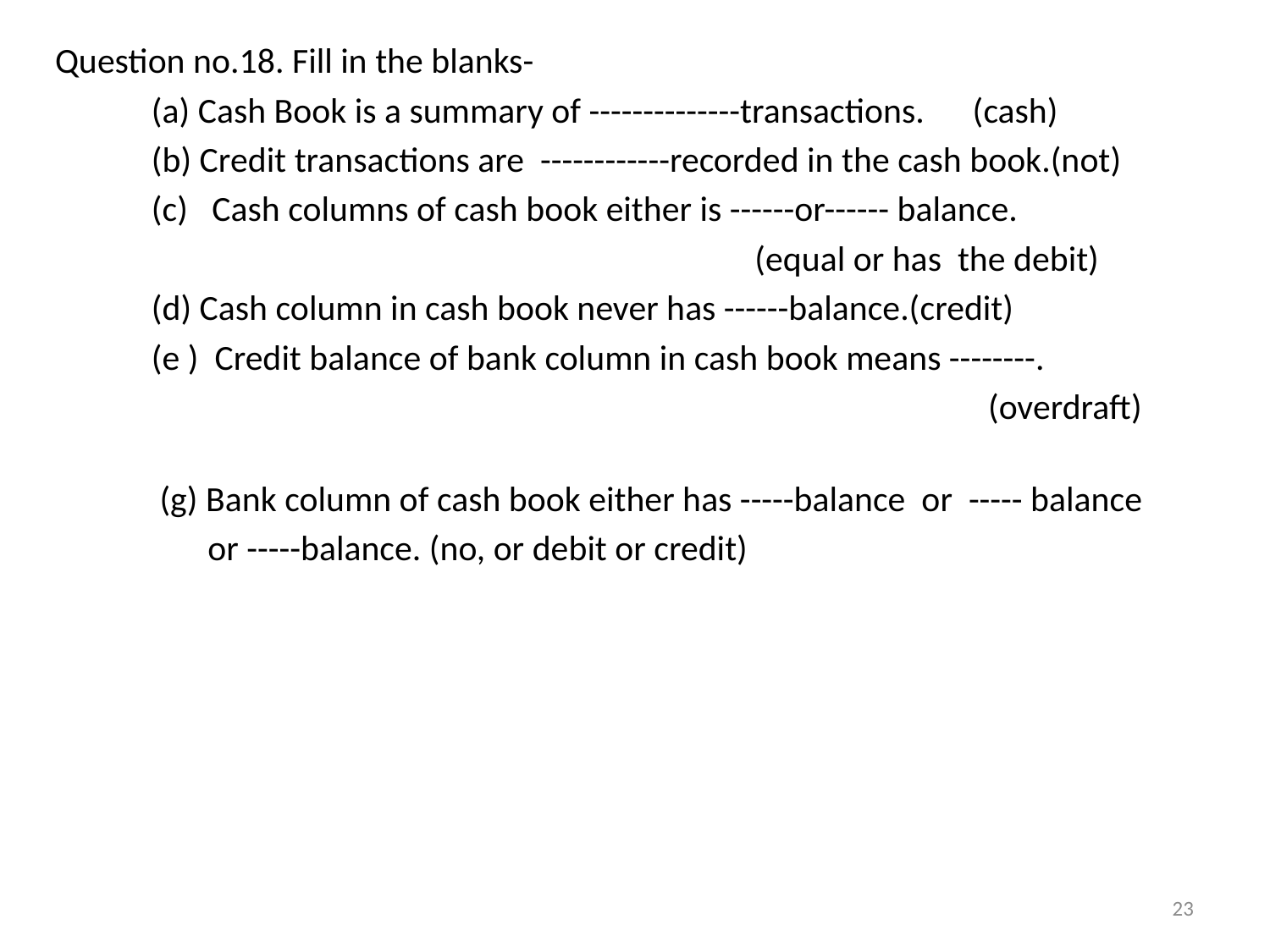

Question no.18. Fill in the blanks-
            (a) Cash Book is a summary of --------------transactions.      (cash)
            (b) Credit transactions are  ------------recorded in the cash book.(not)
            (c)   Cash columns of cash book either is ------or------ balance.
                                                                                       (equal or has  the debit)
            (d) Cash column in cash book never has ------balance.(credit)
            (e )  Credit balance of bank column in cash book means --------.
                                                                                                                    (overdraft)
             (g) Bank column of cash book either has -----balance  or  ----- balance
                   or -----balance. (no, or debit or credit)

23